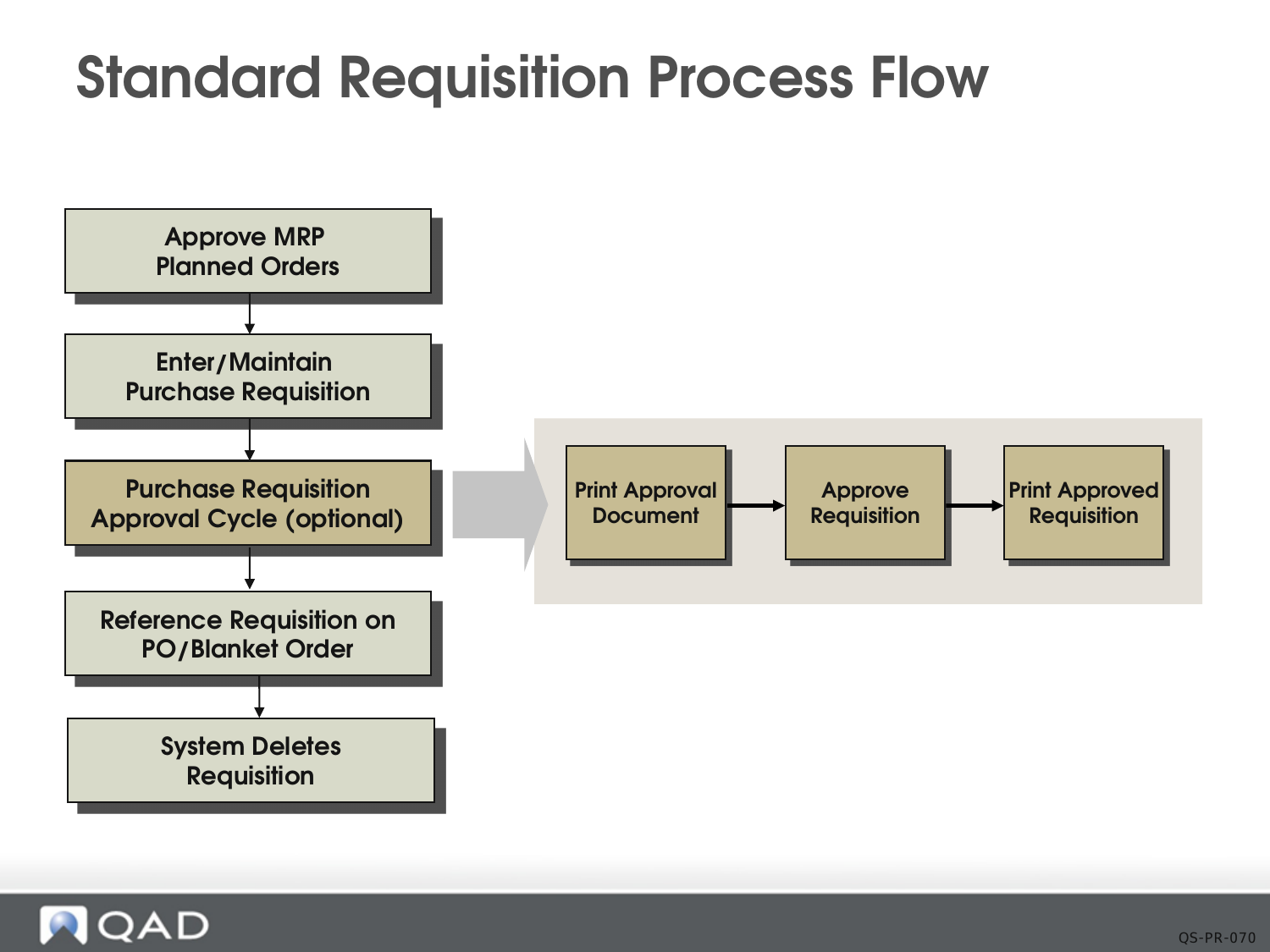

# Standard Requisition Process Flow
Approve MRP
Planned Orders

Enter/Maintain
Purchase Requisition

Print Approval
Document
Approve
Requisition
Print Approved
Requisition

Purchase Requisition
Approval Cycle (optional)

Reference Requisition on
PO/Blanket Order

System Deletes Requisition
QS-PR-070